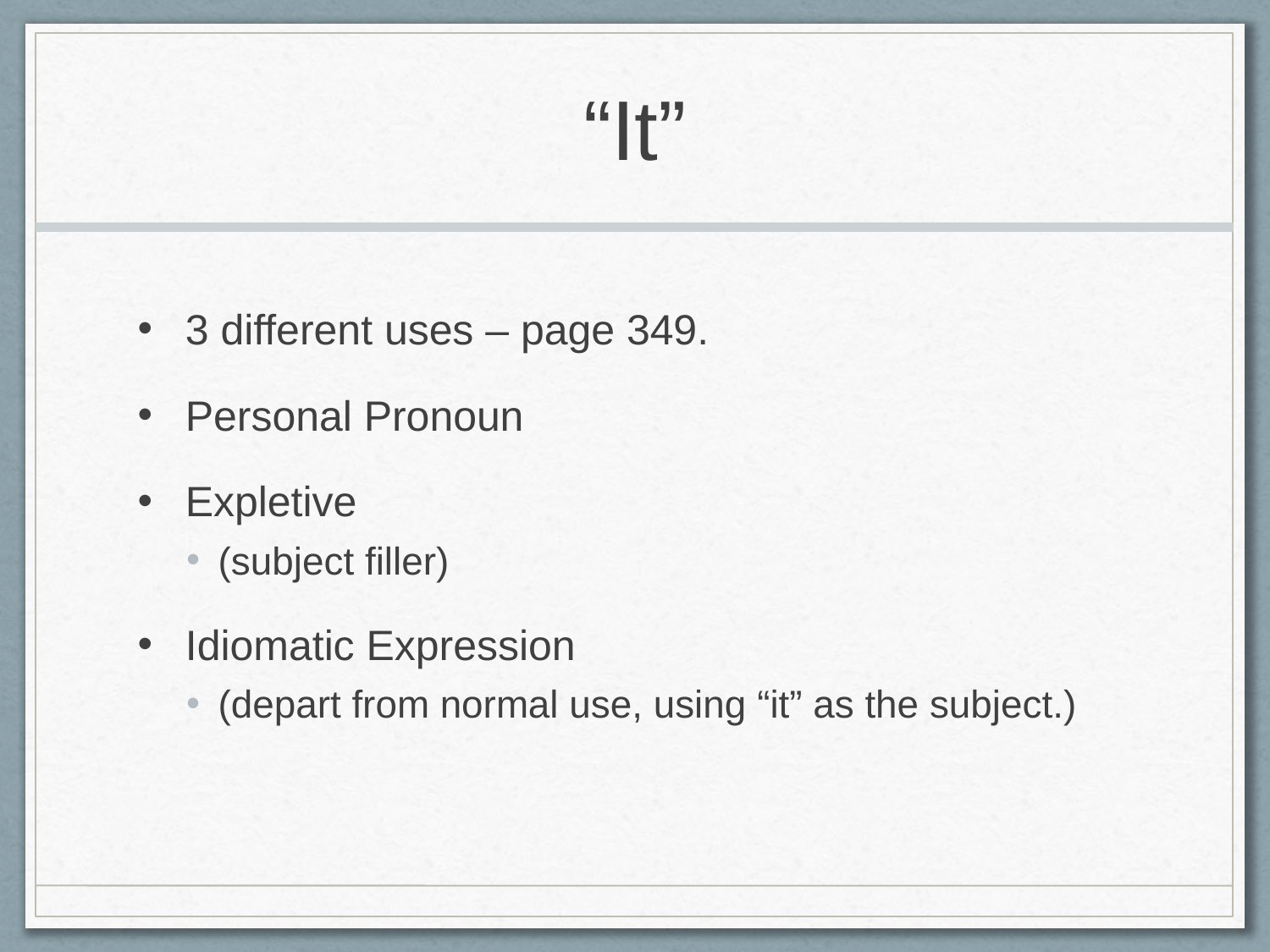

# “It”
3 different uses – page 349.
Personal Pronoun
Expletive
(subject filler)
Idiomatic Expression
(depart from normal use, using “it” as the subject.)